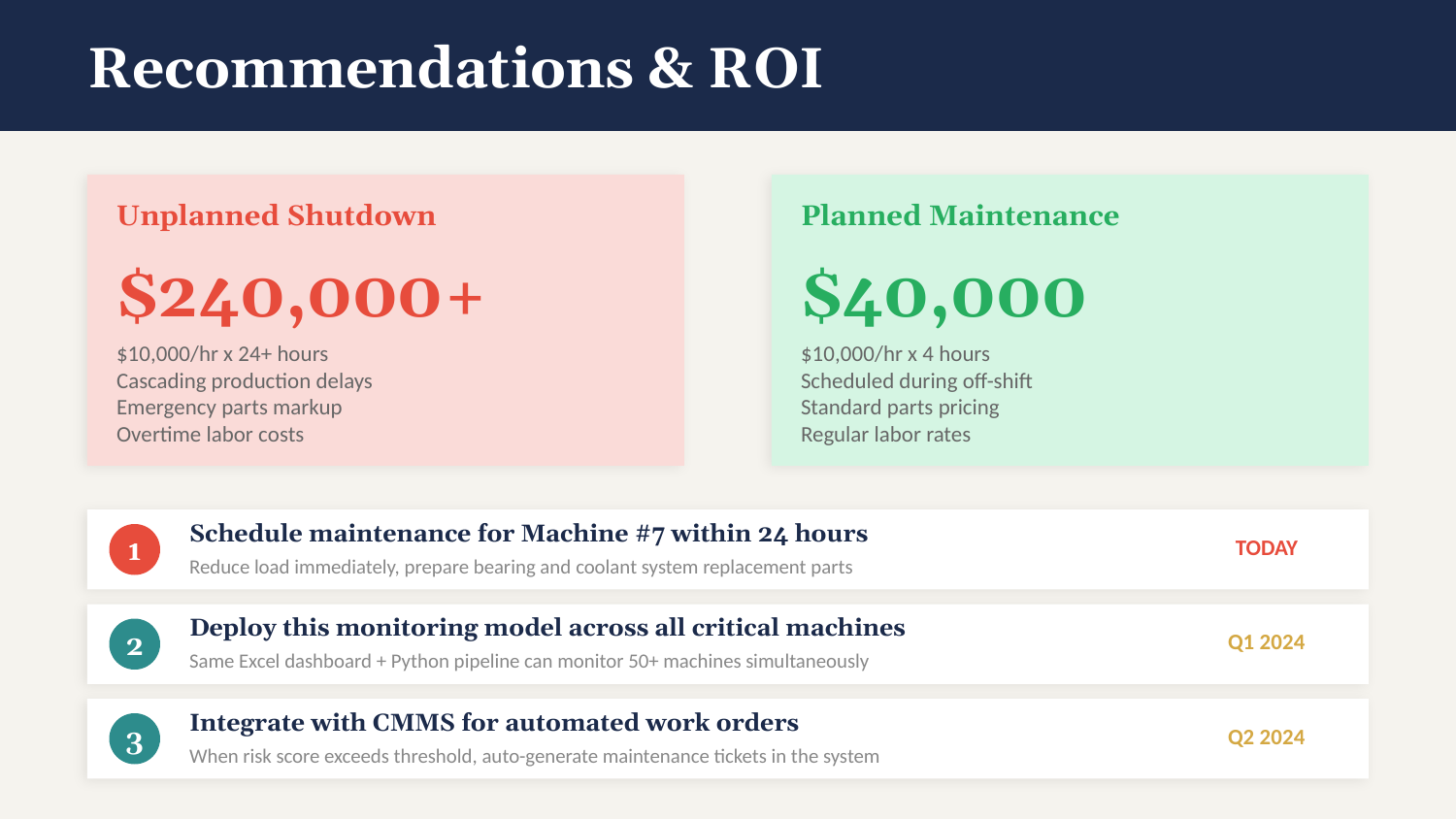

Recommendations & ROI

Unplanned Shutdown
Planned Maintenance
$240,000+
$40,000
$10,000/hr x 24+ hours
Cascading production delays
Emergency parts markup
Overtime labor costs
$10,000/hr x 4 hours
Scheduled during off-shift
Standard parts pricing
Regular labor rates

Schedule maintenance for Machine #7 within 24 hours
TODAY

1
Reduce load immediately, prepare bearing and coolant system replacement parts

Deploy this monitoring model across all critical machines
Q1 2024

2
Same Excel dashboard + Python pipeline can monitor 50+ machines simultaneously

Integrate with CMMS for automated work orders
Q2 2024

3
When risk score exceeds threshold, auto-generate maintenance tickets in the system